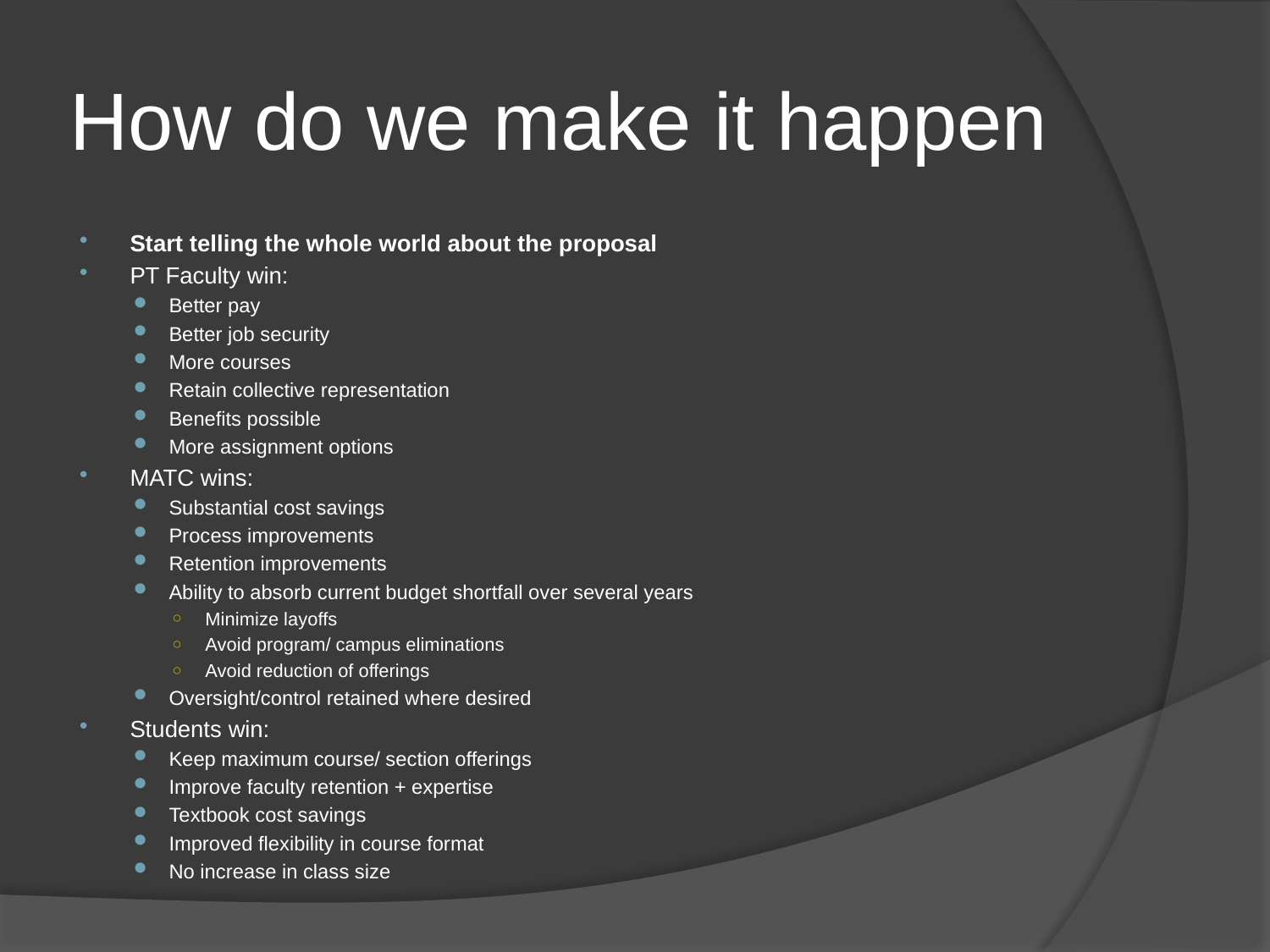

# How do we make it happen
Start telling the whole world about the proposal
PT Faculty win:
Better pay
Better job security
More courses
Retain collective representation
Benefits possible
More assignment options
MATC wins:
Substantial cost savings
Process improvements
Retention improvements
Ability to absorb current budget shortfall over several years
Minimize layoffs
Avoid program/ campus eliminations
Avoid reduction of offerings
Oversight/control retained where desired
Students win:
Keep maximum course/ section offerings
Improve faculty retention + expertise
Textbook cost savings
Improved flexibility in course format
No increase in class size